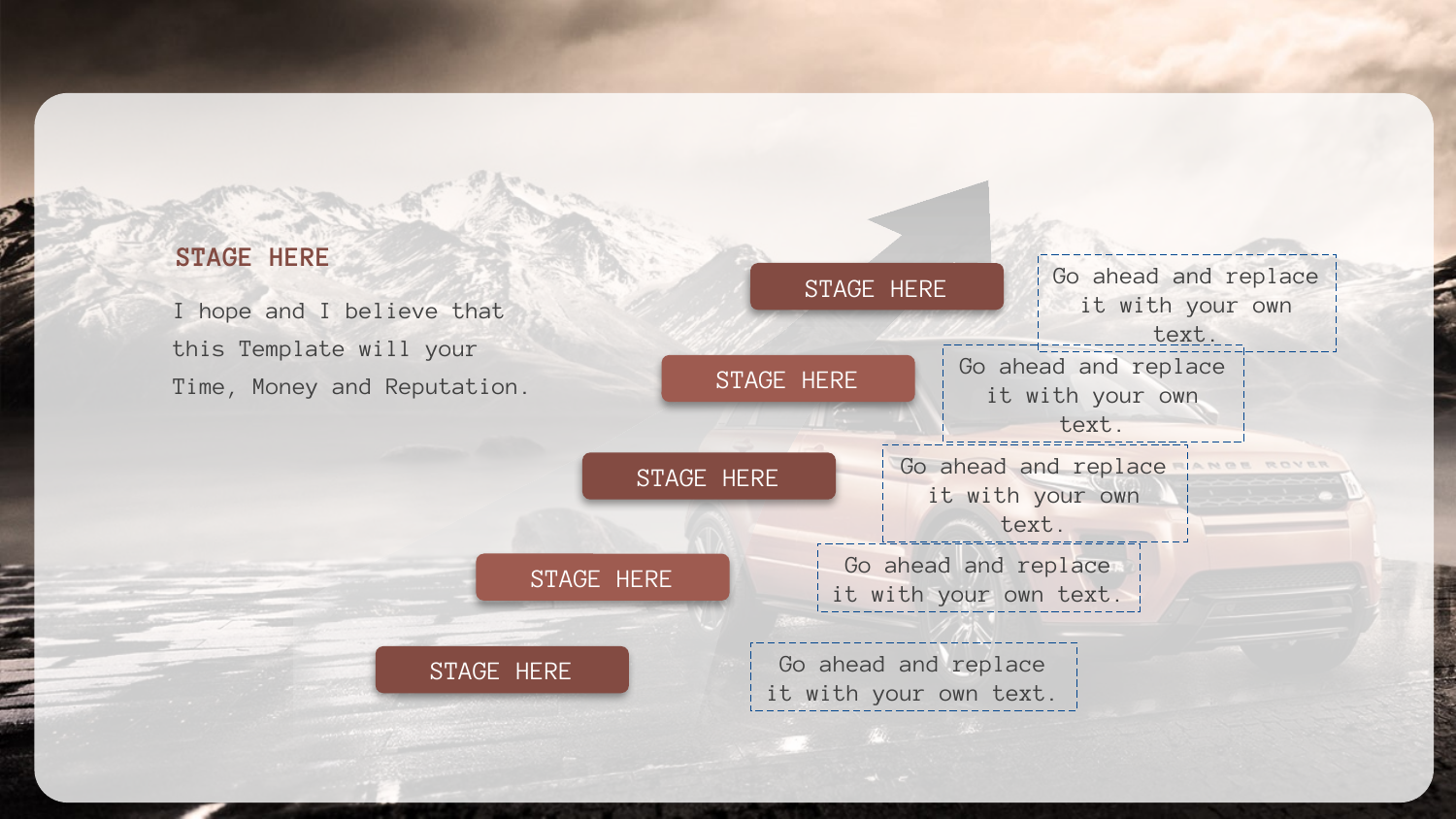

#

STAGE HERE
Go ahead and replace it with your own text.
STAGE HERE
I hope and I believe that this Template will your Time, Money and Reputation.
Go ahead and replace it with your own text.
STAGE HERE
Go ahead and replace it with your own text.
STAGE HERE
Go ahead and replace it with your own text.
STAGE HERE
Go ahead and replace it with your own text.
STAGE HERE